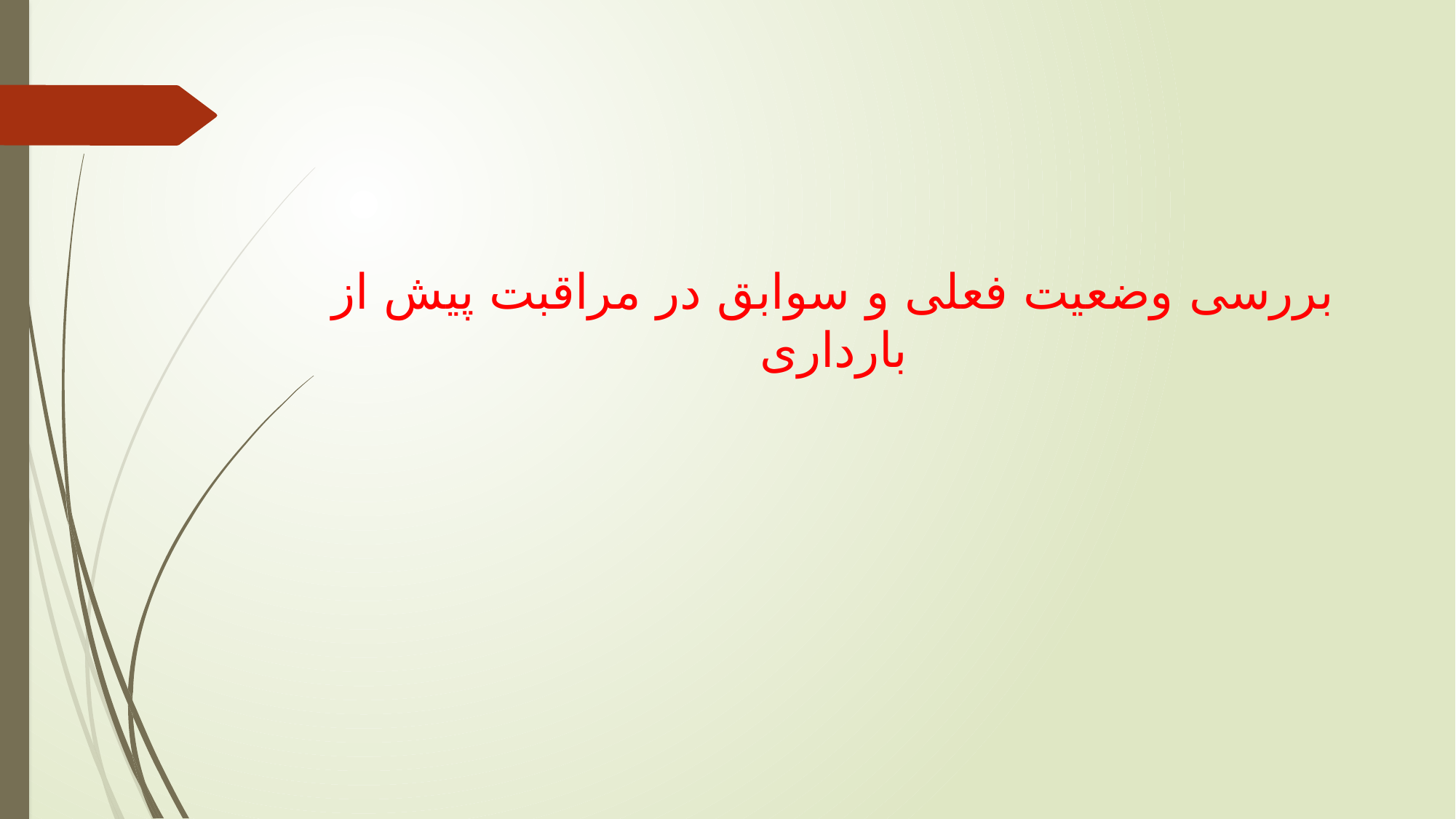

بررسی وضعیت فعلی و سوابق در مراقبت پیش از بارداری